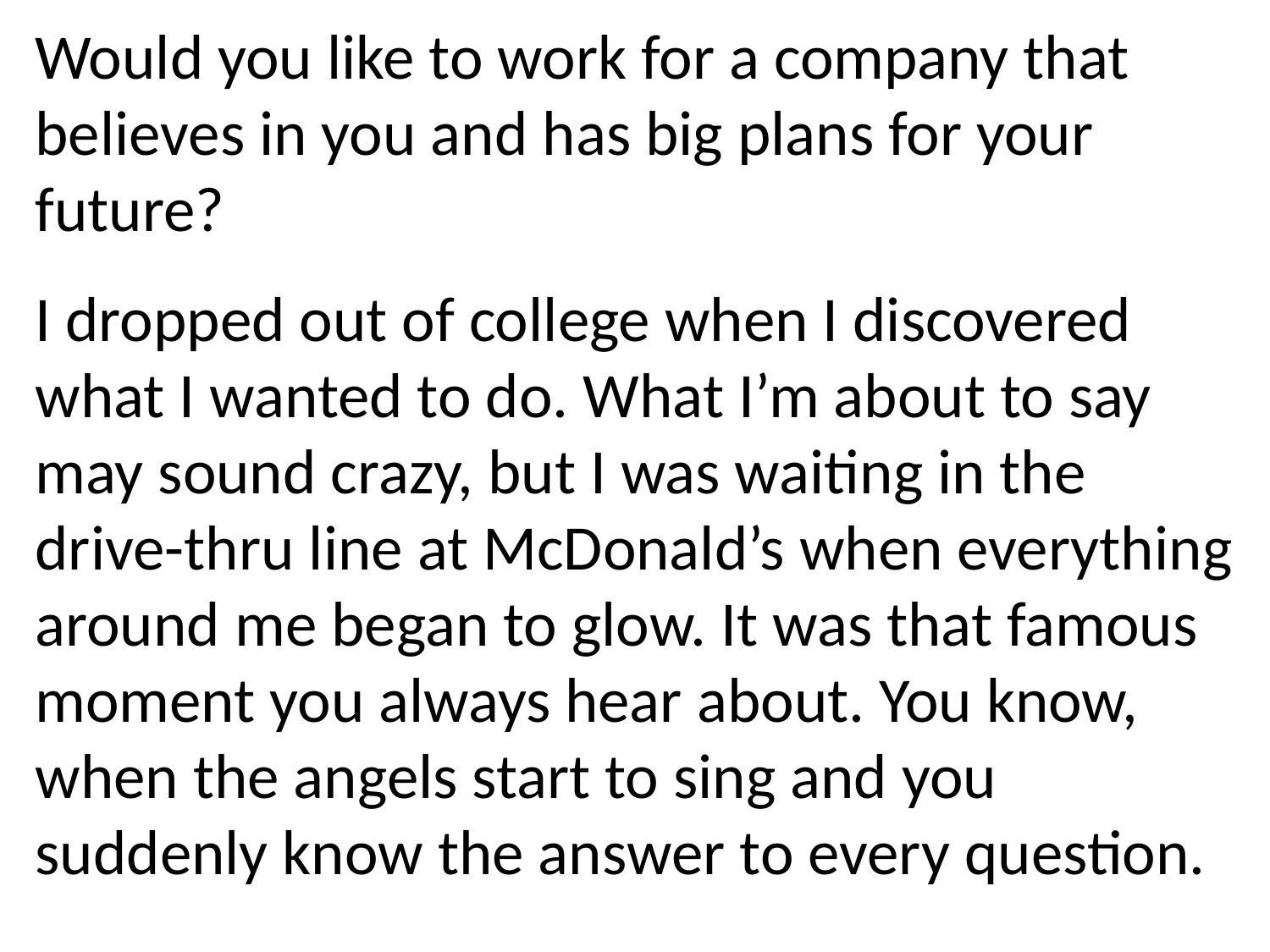

Would you like to work for a company that believes in you and has big plans for your future?

I dropped out of college when I discovered what I wanted to do. What I’m about to say may sound crazy, but I was waiting in the drive-thru line at McDonald’s when everything around me began to glow. It was that famous moment you always hear about. You know, when the angels start to sing and you suddenly know the answer to every question.